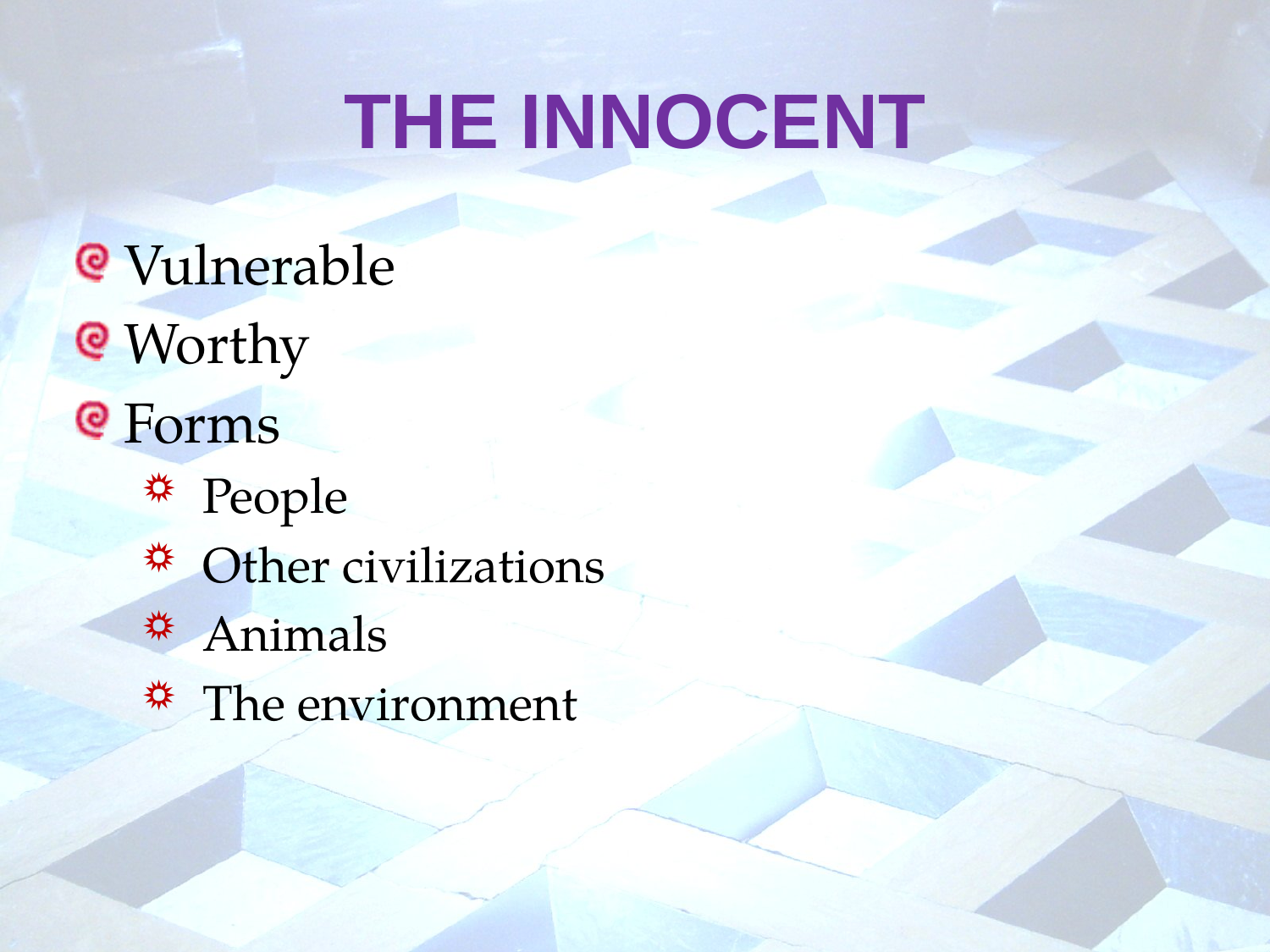

# The Innocent
Vulnerable
Worthy
Forms
People
Other civilizations
Animals
The environment